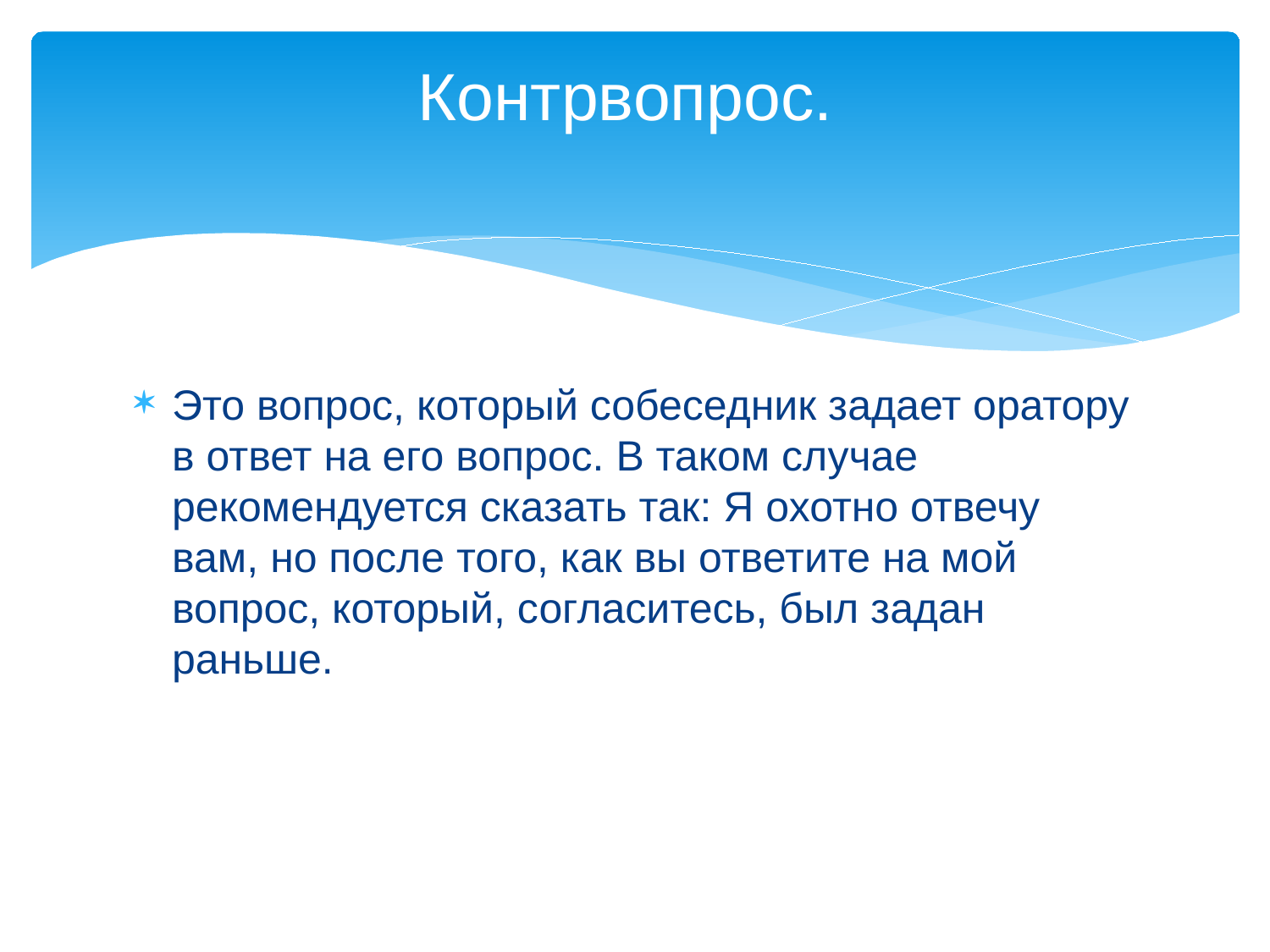

# Контрвопрос.
Это вопрос, который собеседник задает оратору в ответ на его вопрос. В таком случае рекомендуется сказать так: Я охотно отвечу вам, но после того, как вы ответите на мой вопрос, который, согласитесь, был задан раньше.